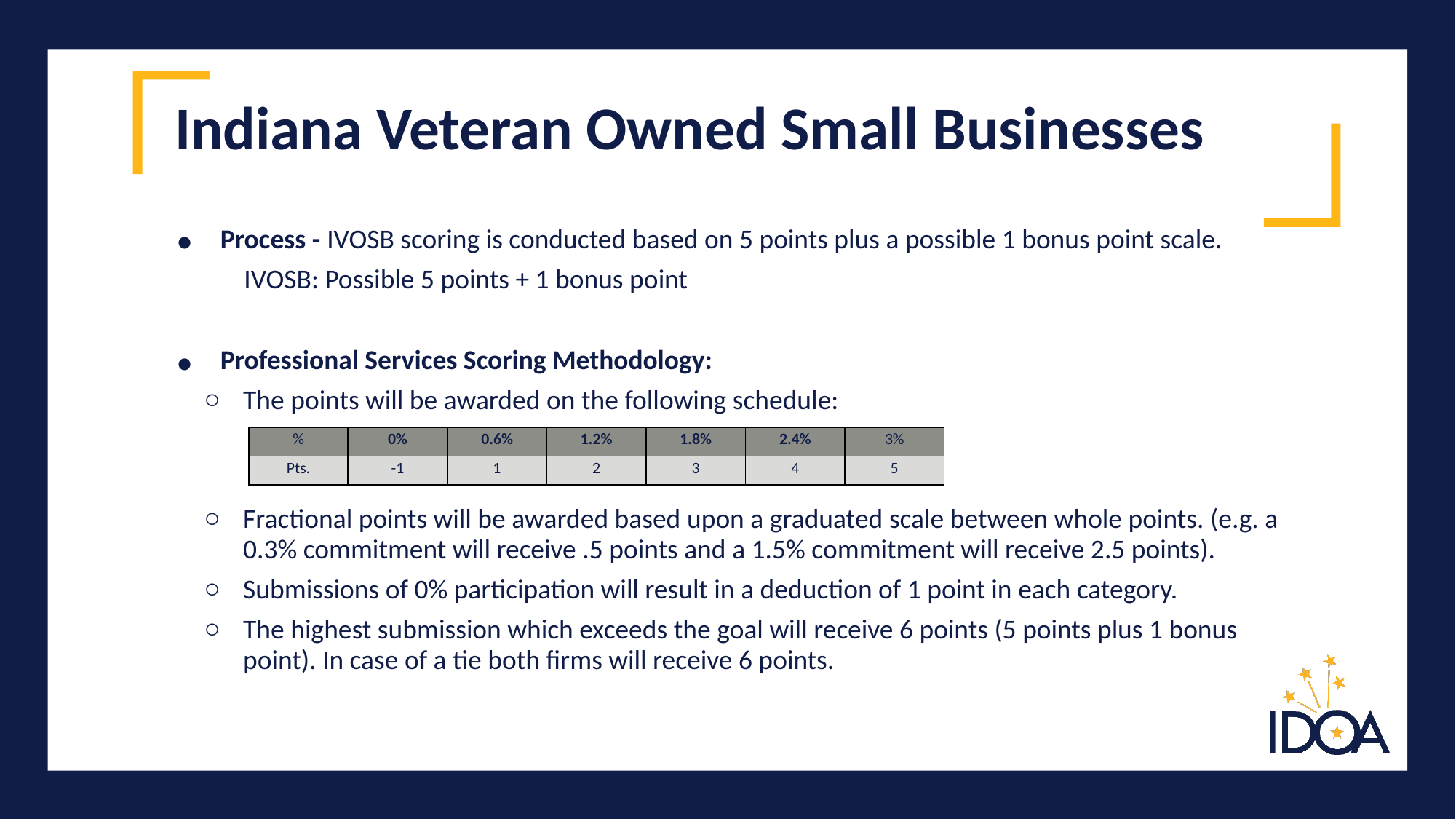

# Indiana Veteran Owned Small Businesses
Process - IVOSB scoring is conducted based on 5 points plus a possible 1 bonus point scale.
 IVOSB: Possible 5 points + 1 bonus point

Professional Services Scoring Methodology:
The points will be awarded on the following schedule:

Fractional points will be awarded based upon a graduated scale between whole points. (e.g. a 0.3% commitment will receive .5 points and a 1.5% commitment will receive 2.5 points).
Submissions of 0% participation will result in a deduction of 1 point in each category.
The highest submission which exceeds the goal will receive 6 points (5 points plus 1 bonus point). In case of a tie both firms will receive 6 points.

| % | 0% | 0.6% | 1.2% | 1.8% | 2.4% | 3% |
| --- | --- | --- | --- | --- | --- | --- |
| Pts. | -1 | 1 | 2 | 3 | 4 | 5 |